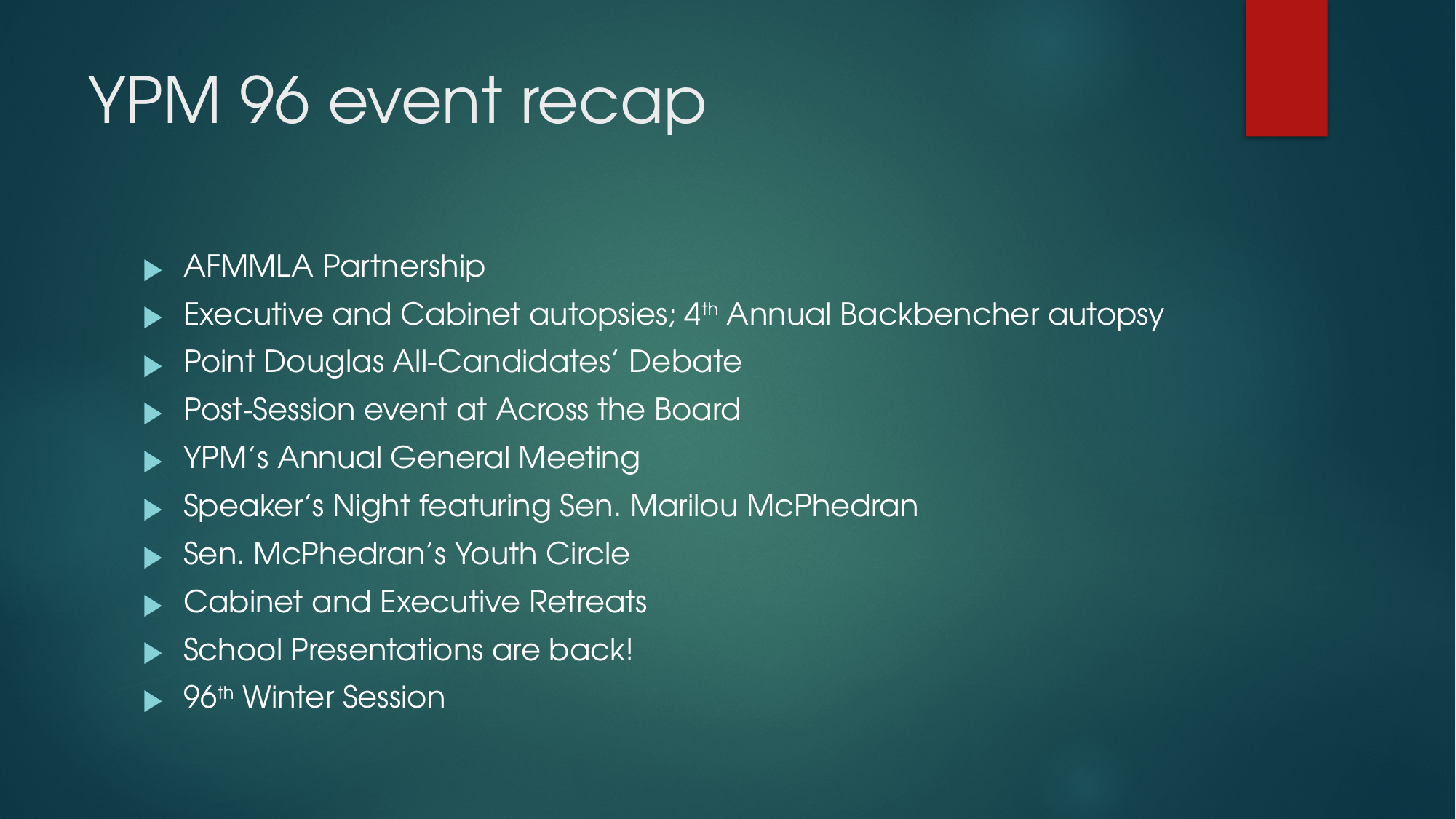

# YPM 96 event recap
AFMMLA Partnership
Executive and Cabinet autopsies; 4th Annual Backbencher autopsy
Point Douglas All-Candidates’ Debate
Post-Session event at Across the Board
YPM’s Annual General Meeting
Speaker’s Night featuring Sen. Marilou McPhedran
Sen. McPhedran’s Youth Circle
Cabinet and Executive Retreats
School Presentations are back!
96th Winter Session